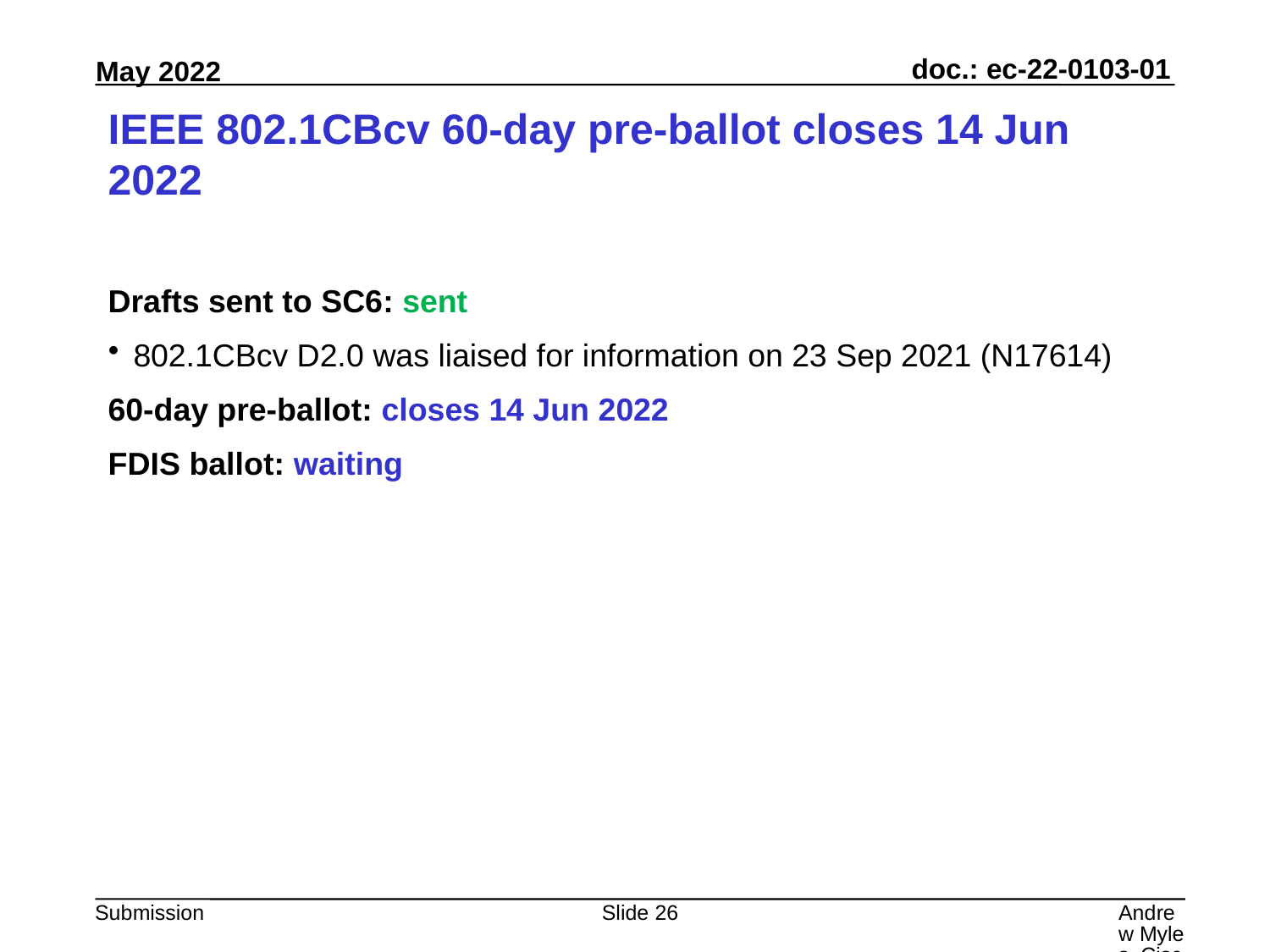

# IEEE 802.1CBcv 60-day pre-ballot closes 14 Jun 2022
Drafts sent to SC6: sent
802.1CBcv D2.0 was liaised for information on 23 Sep 2021 (N17614)
60-day pre-ballot: closes 14 Jun 2022
FDIS ballot: waiting

Slide 26
Andrew Myles, Cisco